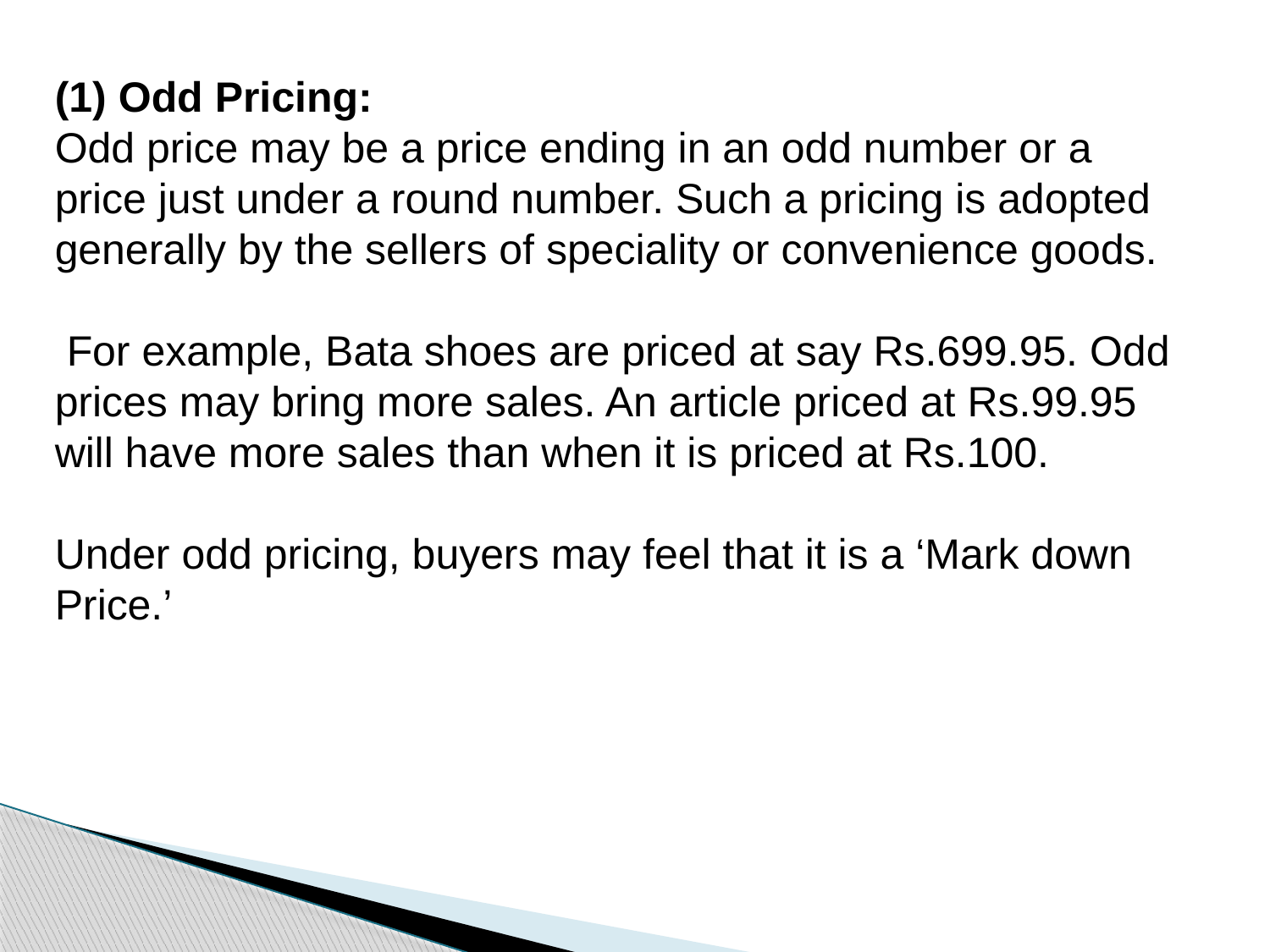

(1) Odd Pricing:
Odd price may be a price ending in an odd number or a price just under a round number. Such a pricing is adopted generally by the sellers of speciality or convenience goods.

 For example, Bata shoes are priced at say Rs.699.95. Odd prices may bring more sales. An article priced at Rs.99.95 will have more sales than when it is priced at Rs.100.

Under odd pricing, buyers may feel that it is a ‘Mark down Price.’